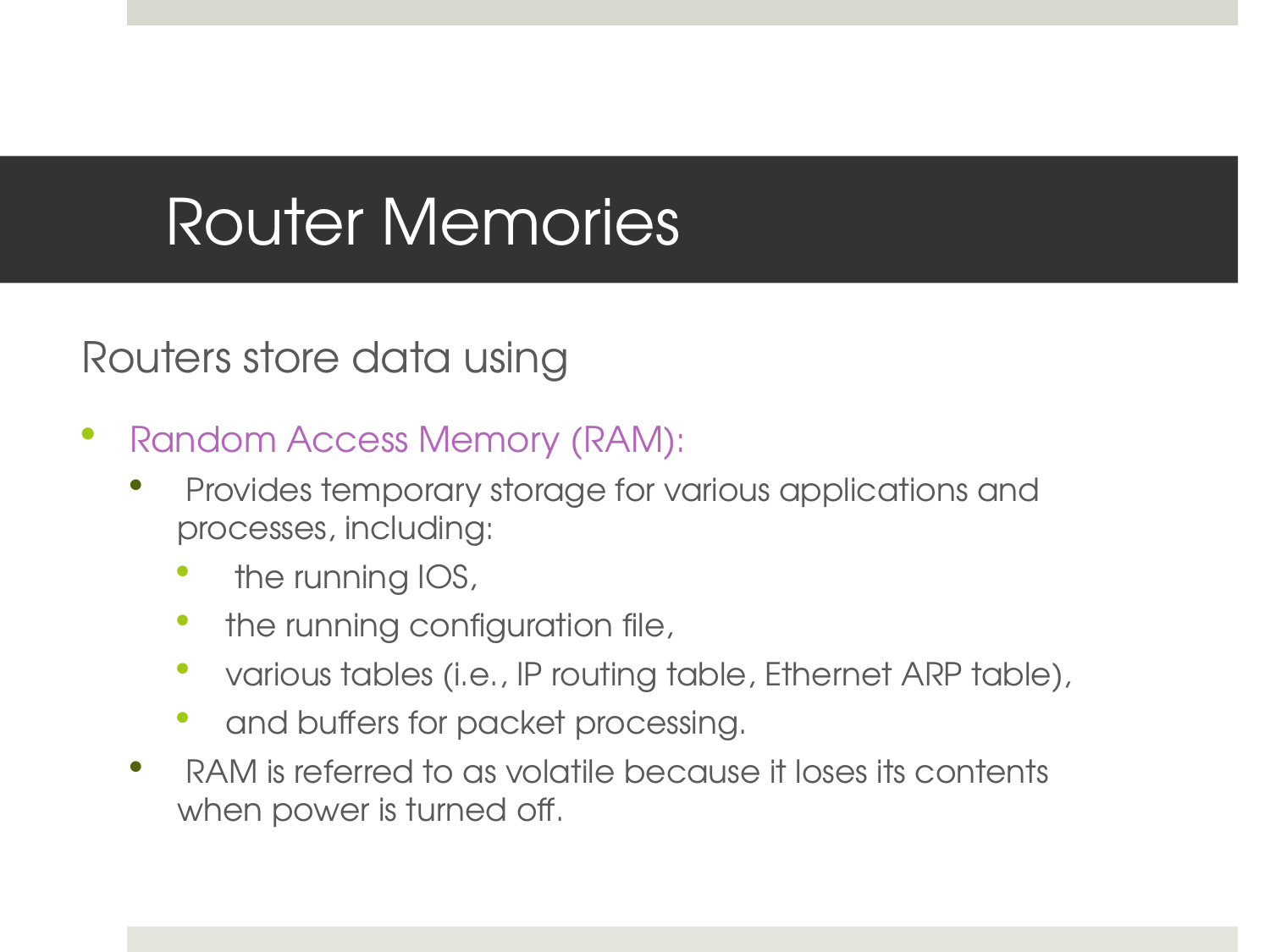

# Router Memories
Routers store data using
Random Access Memory (RAM):
 Provides temporary storage for various applications and processes, including:
 the running IOS,
the running configuration file,
various tables (i.e., IP routing table, Ethernet ARP table),
and buffers for packet processing.
 RAM is referred to as volatile because it loses its contents when power is turned off.